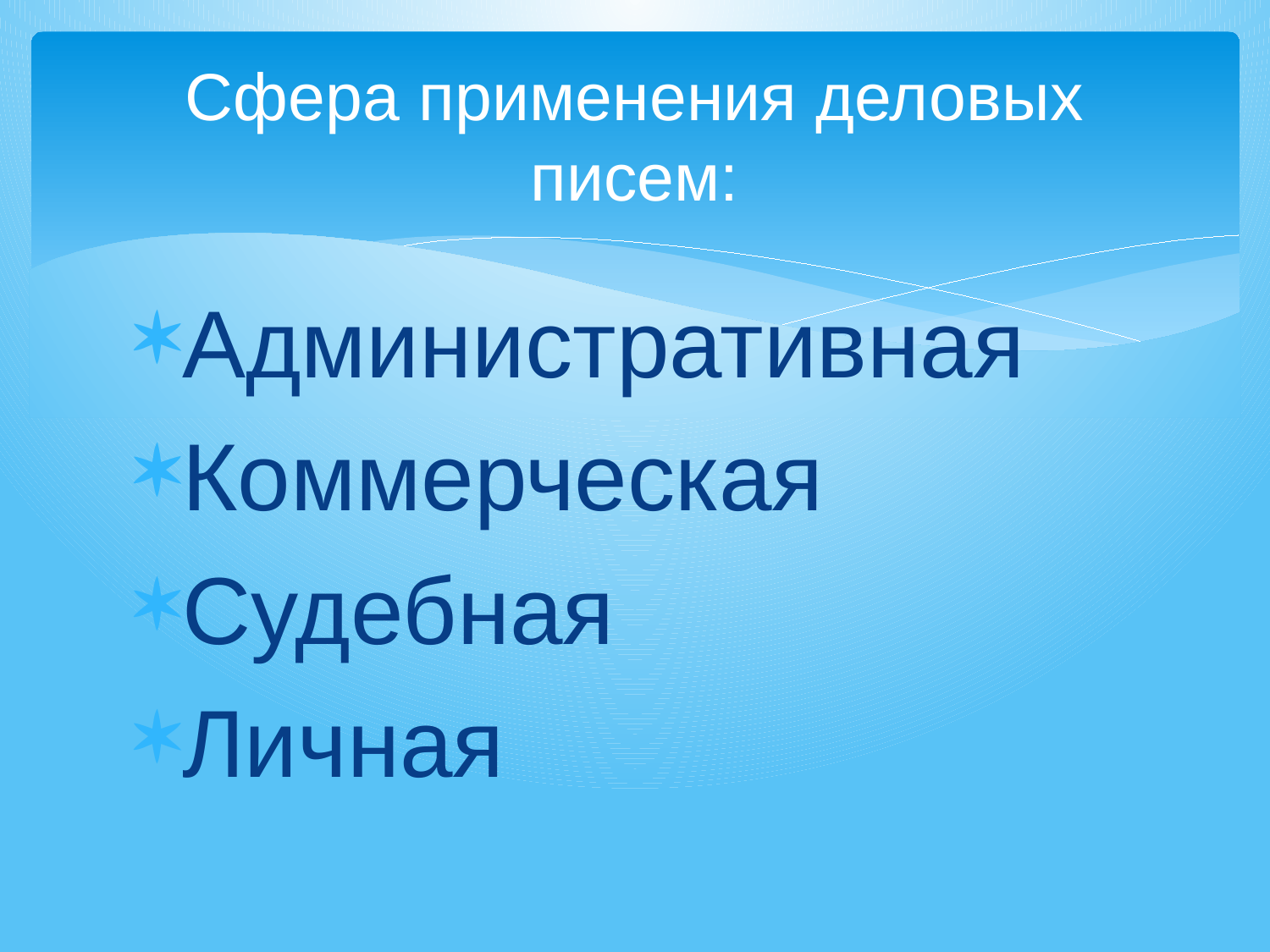

# Сфера применения деловых писем:
Административная
Коммерческая
Судебная
Личная